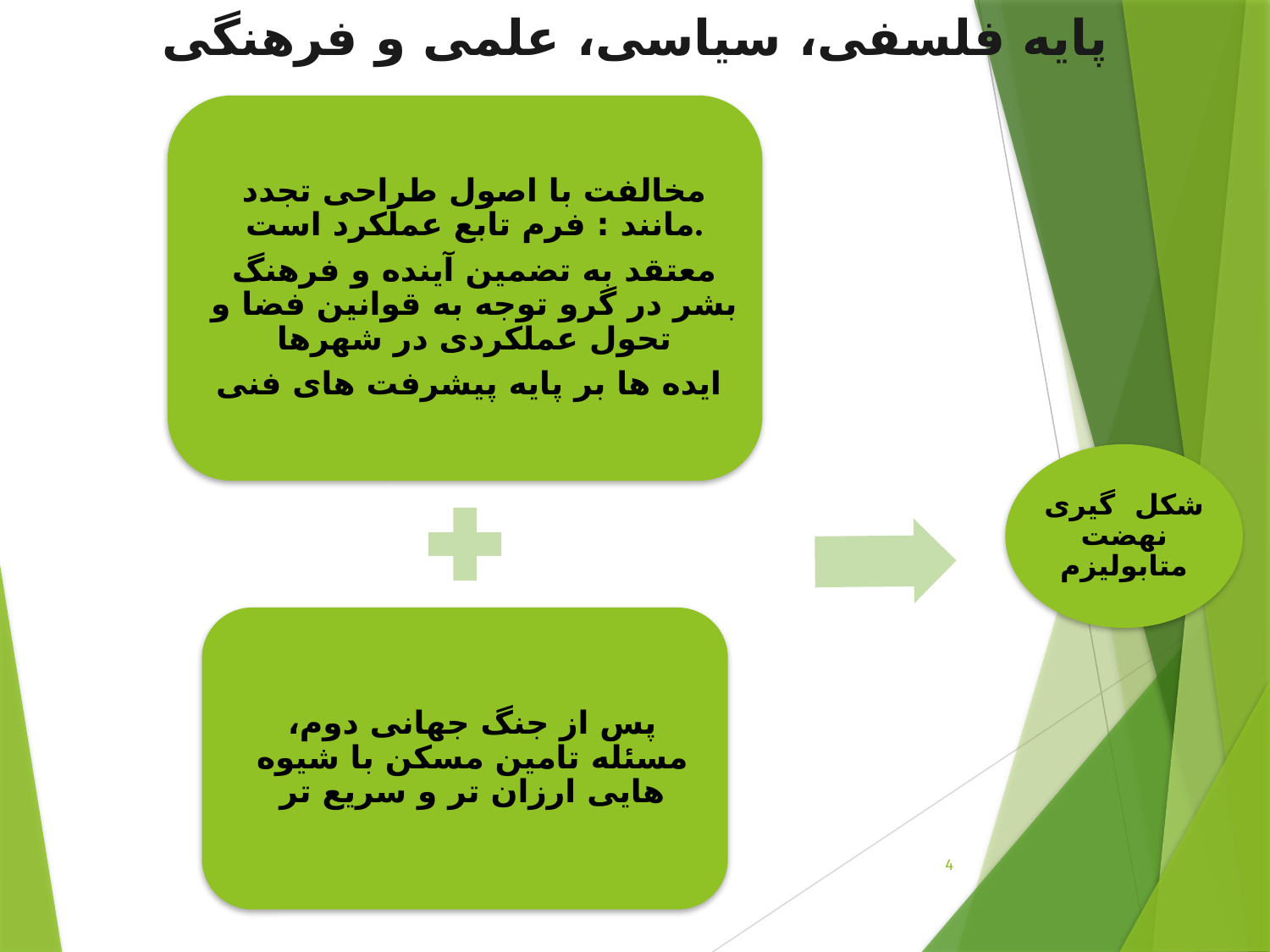

پایه فلسفی، سیاسی، علمی و فرهنگی
مخالفت با اصول طراحی تجدد مانند : فرم تابع عملکرد است.
معتقد به تضمین آینده و فرهنگ بشر در گرو توجه به قوانین فضا و تحول عملکردی در شهرها
ایده ها بر پایه پیشرفت های فنی

پس از جنگ جهانی دوم، مسئله تامین مسکن با شیوه هایی ارزان تر و سریع تر

شکل  گیری نهضت متابولیزم
4